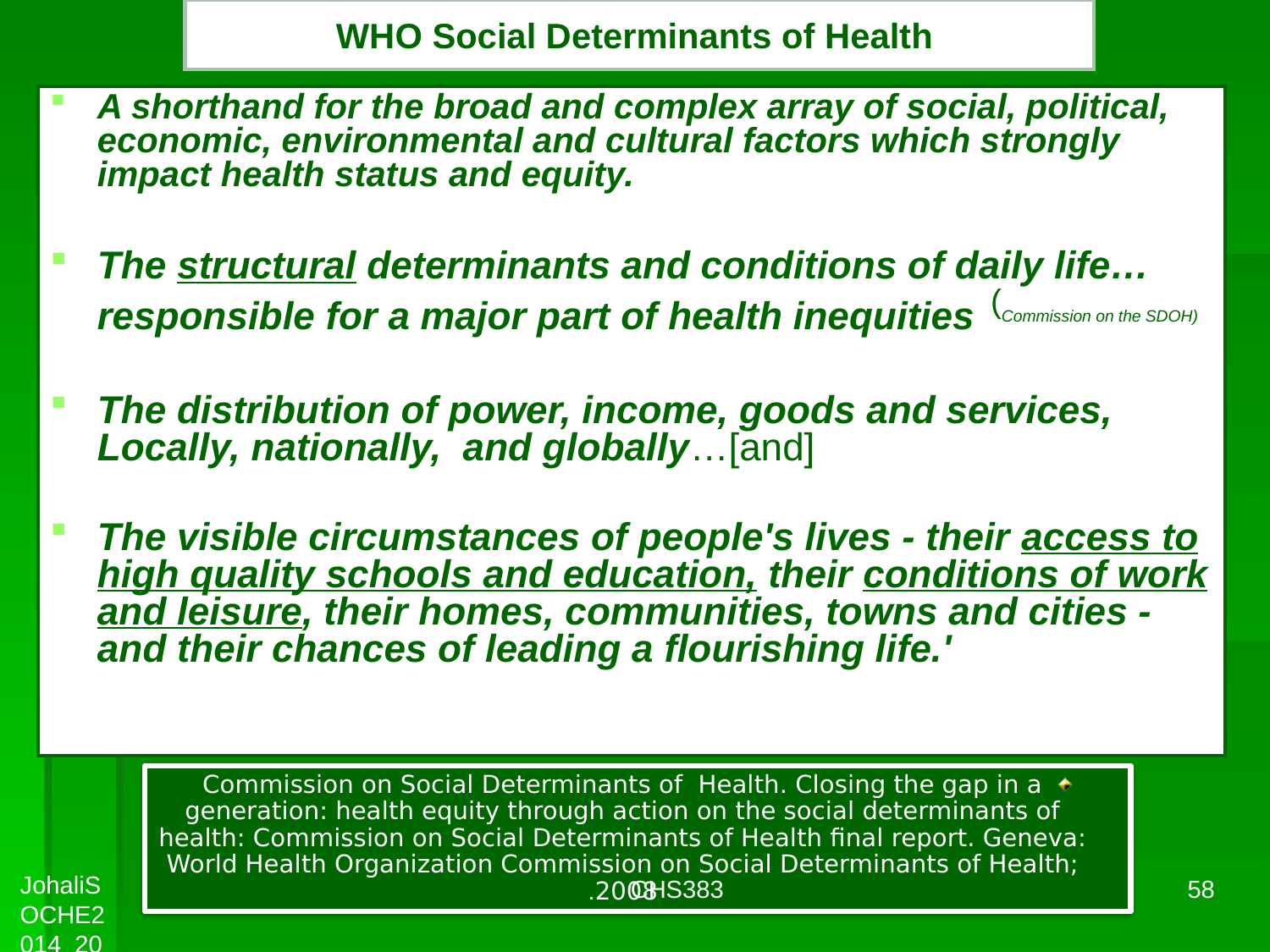

# WHO Social Determinants of Health
A shorthand for the broad and complex array of social, political, economic, environmental and cultural factors which strongly impact health status and equity.

The structural determinants and conditions of daily life…responsible for a major part of health inequities (Commission on the SDOH)

The distribution of power, income, goods and services, Locally, nationally,  and globally…[and]

The visible circumstances of people's lives - their access to high quality schools and education, their conditions of work and leisure, their homes, communities, towns and cities - and their chances of leading a flourishing life.'

Commission on Social Determinants of  Health. Closing the gap in a generation: health equity through action on the social determinants of health: Commission on Social Determinants of Health final report. Geneva: World Health Organization Commission on Social Determinants of Health; 2008.
JohaliSOCHE2014_2017
CHS383
58